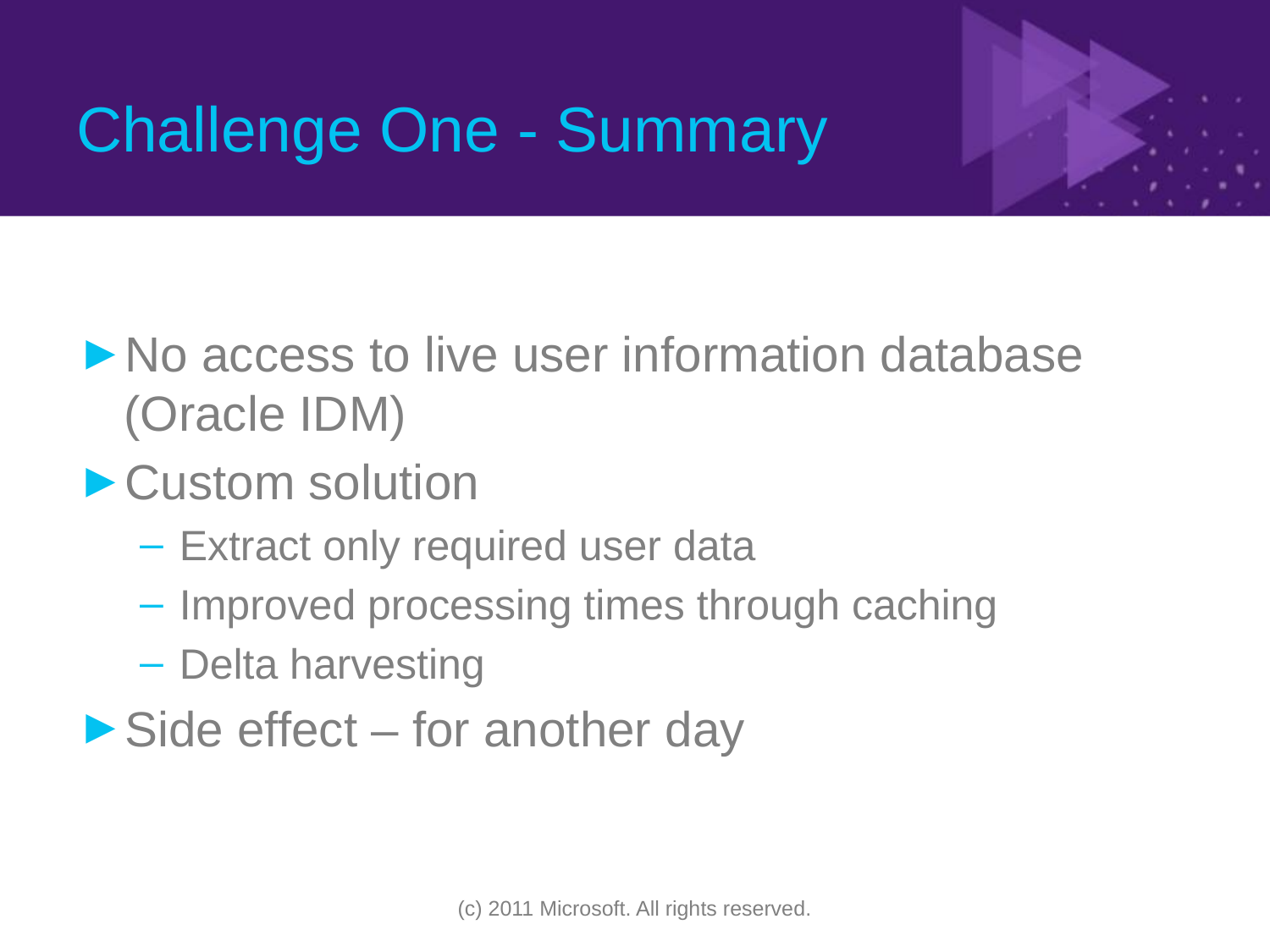

# Challenge One - Summary
No access to live user information database (Oracle IDM)
Custom solution
Extract only required user data
Improved processing times through caching
Delta harvesting
Side effect – for another day
(c) 2011 Microsoft. All rights reserved.